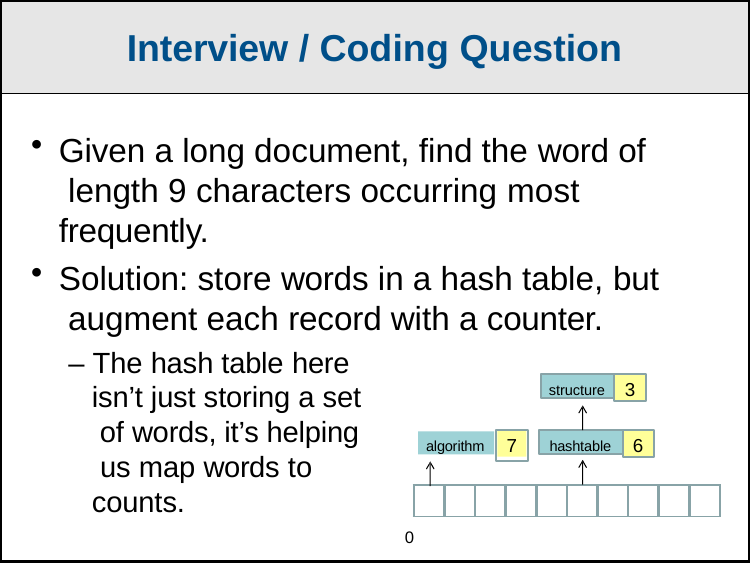

Interview / Coding Question
Given a long document, find the word of  length 9 characters occurring most  frequently.
Solution: store words in a hash table, but  augment each record with a counter.
– The hash table here  isn’t just storing a set  of words, it’s helping  us map words to  counts.
0	1	2    3	4	5    6	7    8    9
structure
3

hashtable
6
algorithm
7

|  |  |  |  |  |  |  |  |  |  |
| --- | --- | --- | --- | --- | --- | --- | --- | --- | --- |